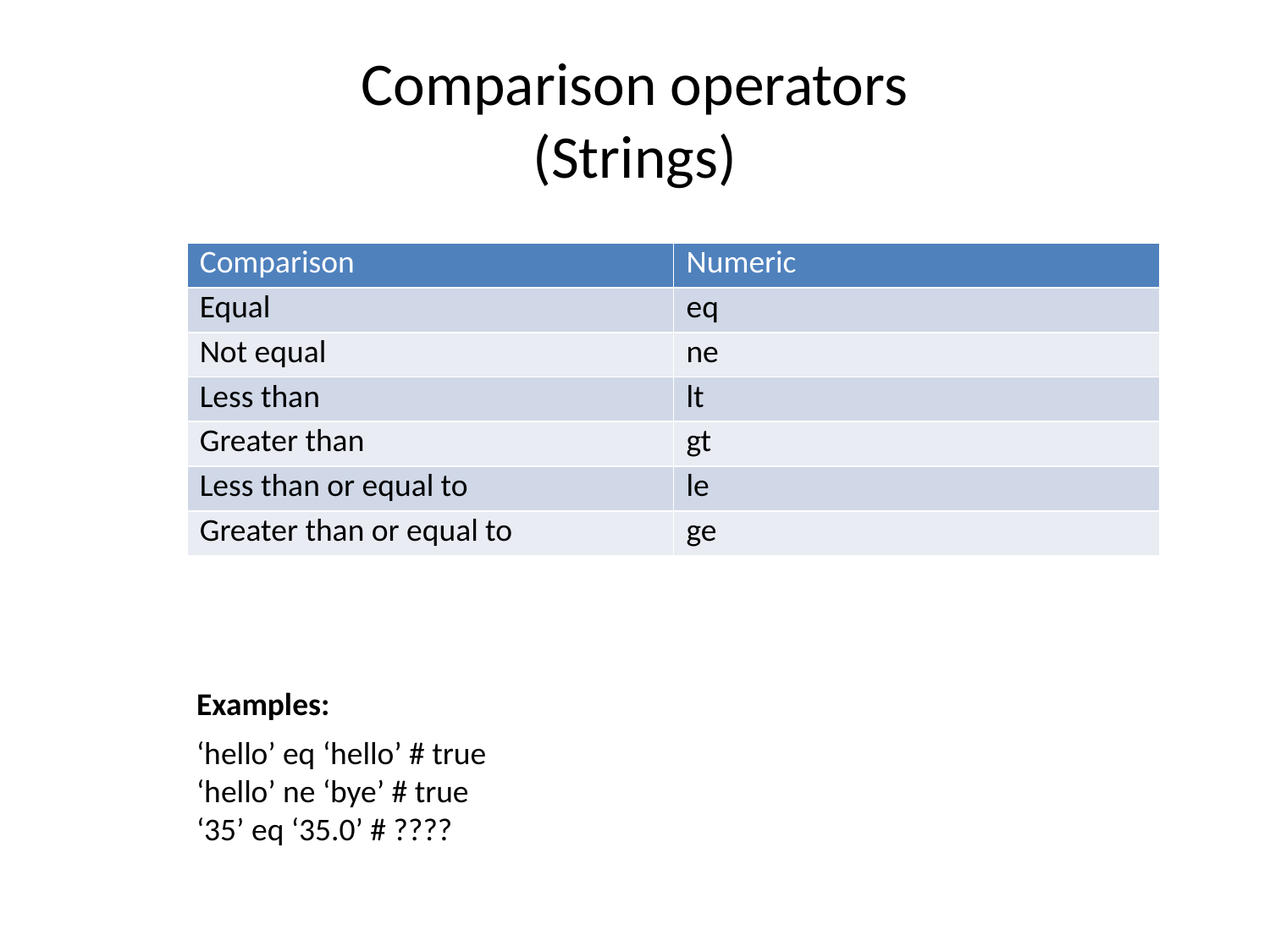

# Comparison operators (Strings)
| Comparison | Numeric |
| --- | --- |
| Equal | eq |
| Not equal | ne |
| Less than | lt |
| Greater than | gt |
| Less than or equal to | le |
| Greater than or equal to | ge |
Examples:
‘hello’ eq ‘hello’ # true
‘hello’ ne ‘bye’ # true
‘35’ eq ‘35.0’ # ????